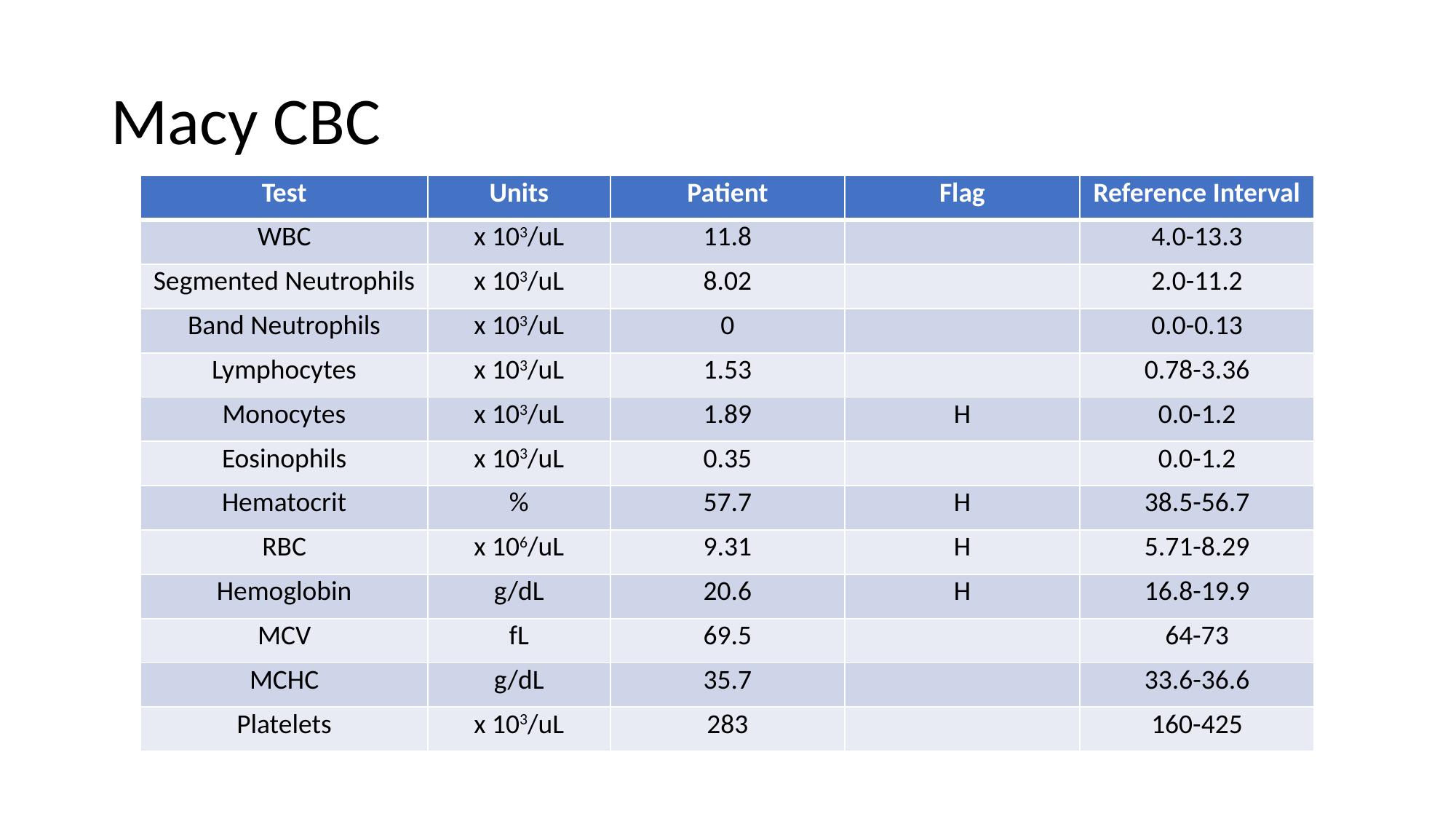

# Macy CBC
| Test | Units | Patient | Flag | Reference Interval |
| --- | --- | --- | --- | --- |
| WBC | x 103/uL | 11.8 |  | 4.0-13.3 |
| Segmented Neutrophils | x 103/uL | 8.02 |  | 2.0-11.2 |
| Band Neutrophils | x 103/uL | 0 |  | 0.0-0.13 |
| Lymphocytes | x 103/uL | 1.53 |  | 0.78-3.36 |
| Monocytes | x 103/uL | 1.89 | H | 0.0-1.2 |
| Eosinophils | x 103/uL | 0.35 |  | 0.0-1.2 |
| Hematocrit | % | 57.7 | H | 38.5-56.7 |
| RBC | x 106/uL | 9.31 | H | 5.71-8.29 |
| Hemoglobin | g/dL | 20.6 | H | 16.8-19.9 |
| MCV | fL | 69.5 |  | 64-73 |
| MCHC | g/dL | 35.7 |  | 33.6-36.6 |
| Platelets | x 103/uL | 283 |  | 160-425 |